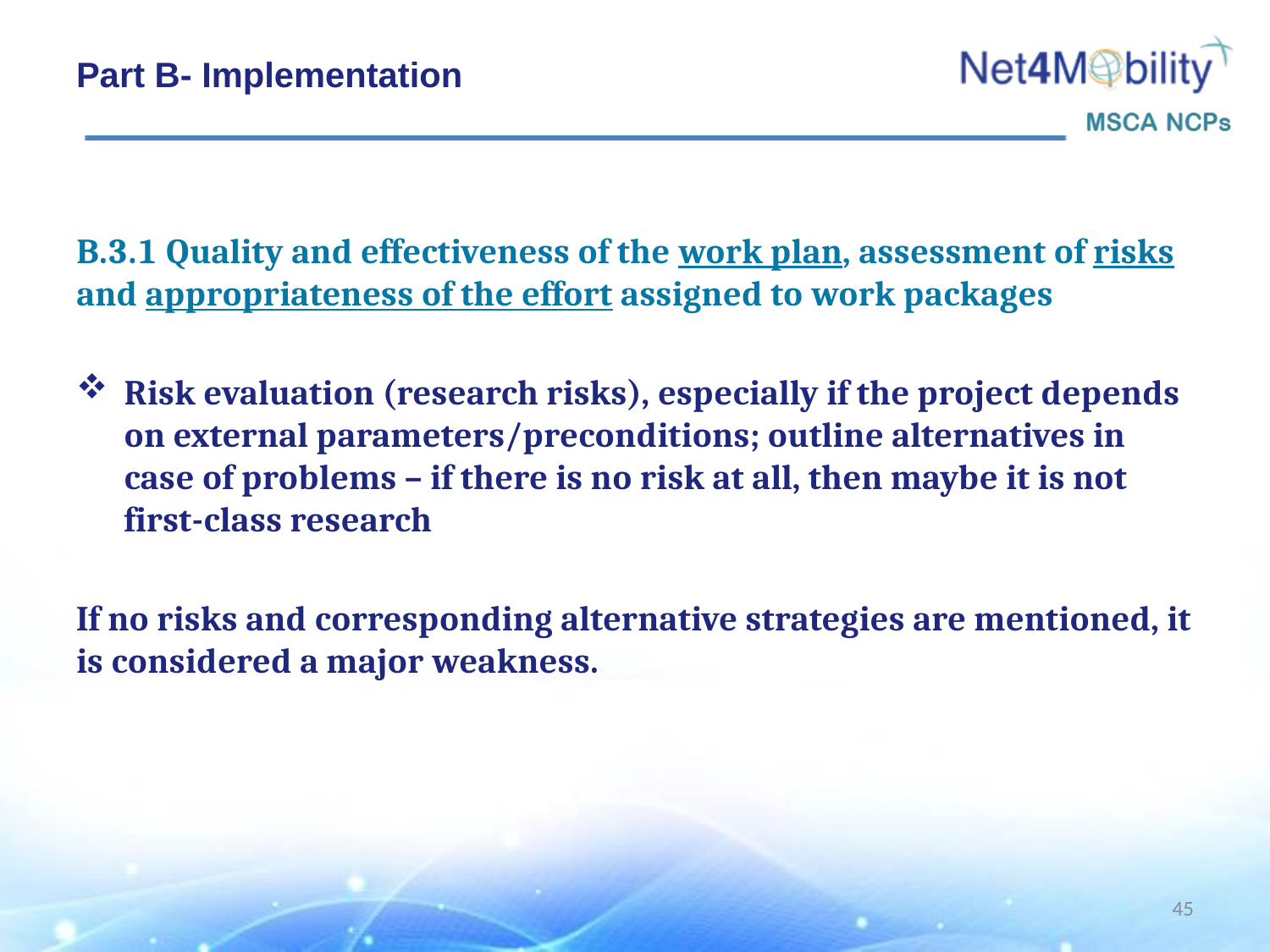

# Part B- Implementation
B.3.1 Quality and effectiveness of the work plan, assessment of risks and appropriateness of the effort assigned to work packages

Risk evaluation (research risks), especially if the project depends on external parameters/preconditions; outline alternatives in case of problems – if there is no risk at all, then maybe it is not first-class research

If no risks and corresponding alternative strategies are mentioned, it is considered a major weakness.

45